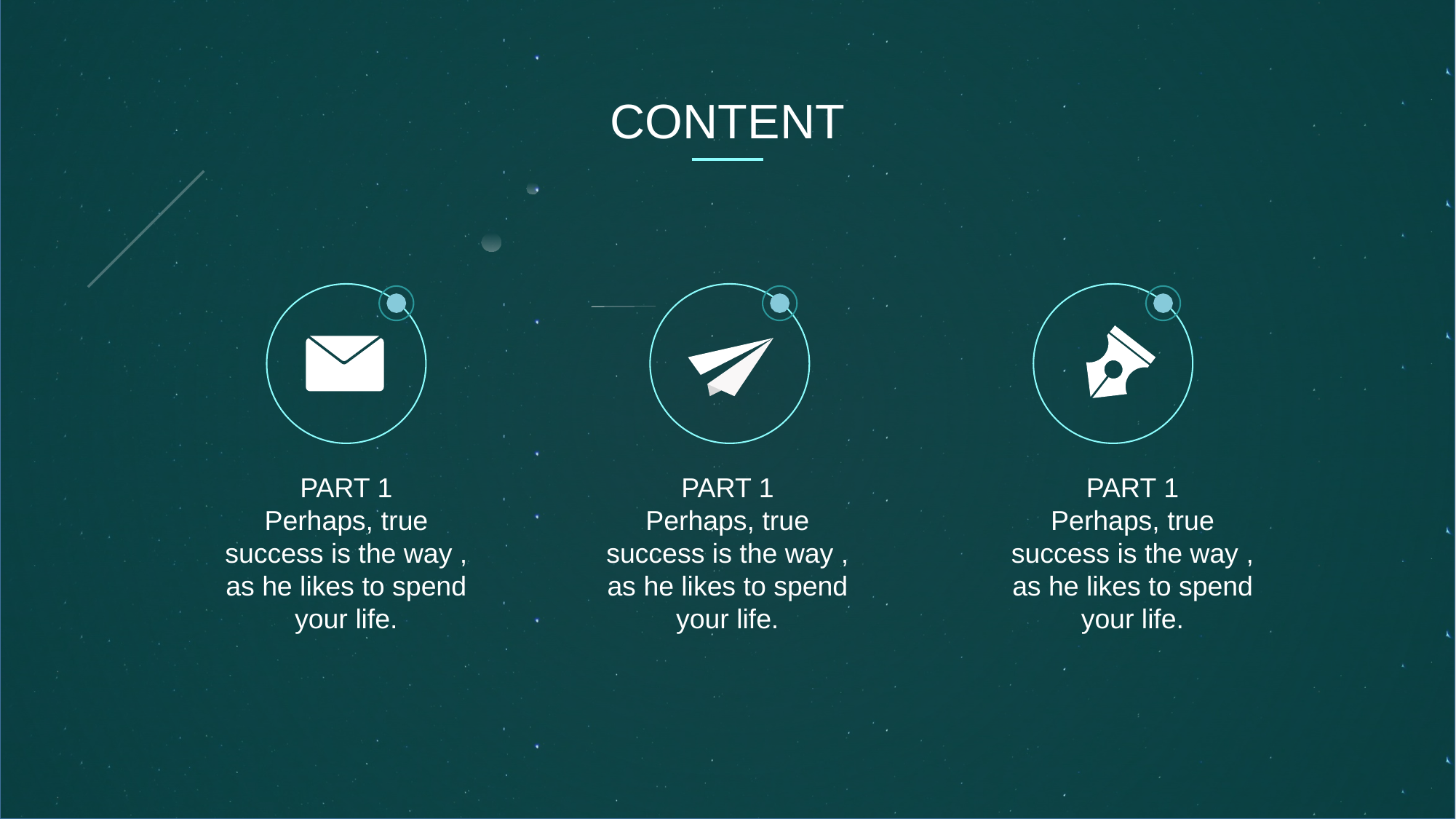

CONTENT

PART 1
Perhaps, true success is the way , as he likes to spend your life.

PART 1
Perhaps, true success is the way , as he likes to spend your life.

PART 1
Perhaps, true success is the way , as he likes to spend your life.